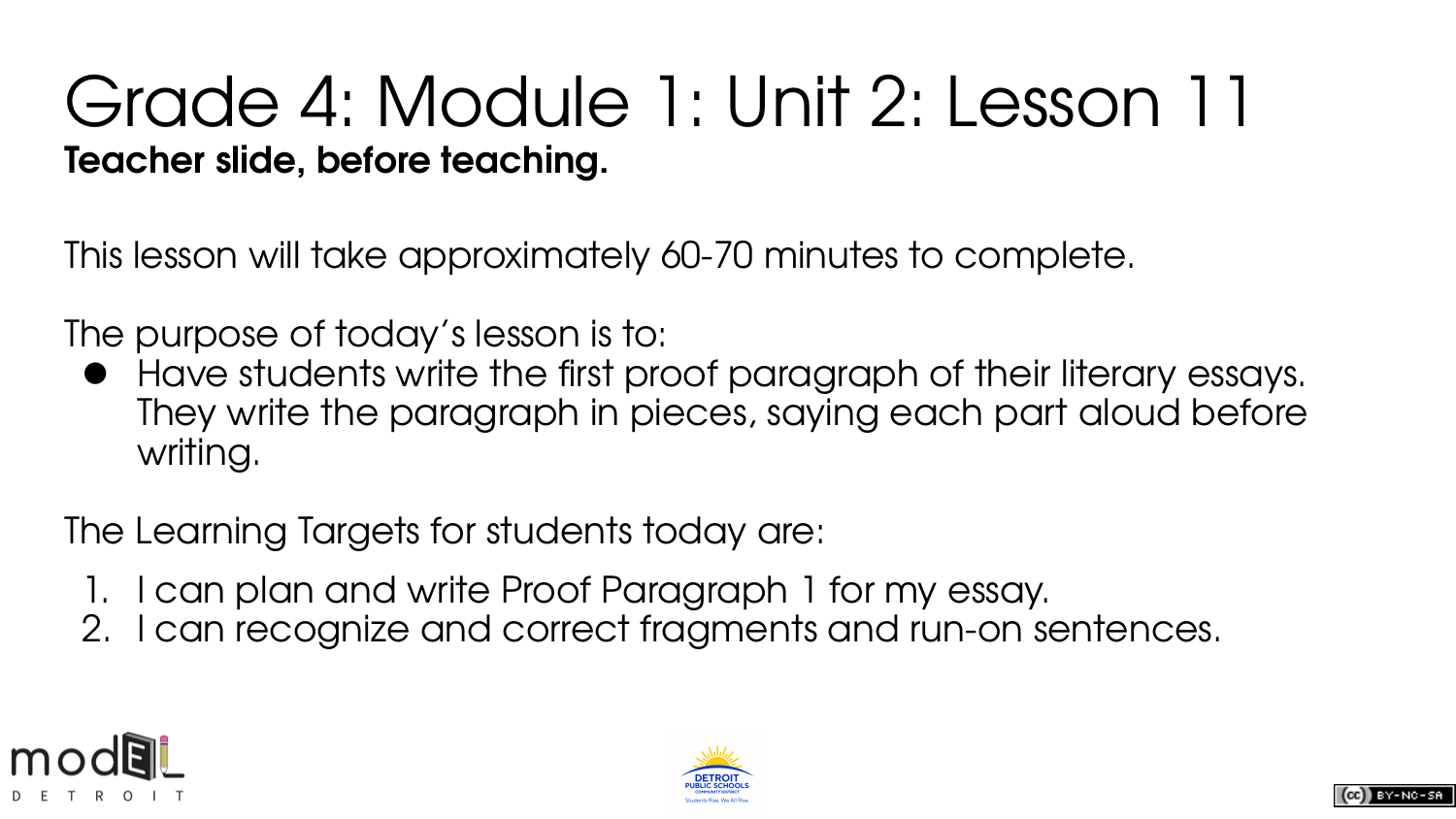

# Grade 4: Module 1: Unit 2: Lesson 11
Teacher slide, before teaching.
This lesson will take approximately 60-70 minutes to complete.

The purpose of today’s lesson is to:
Have students write the first proof paragraph of their literary essays. They write the paragraph in pieces, saying each part aloud before writing.

The Learning Targets for students today are:
I can plan and write Proof Paragraph 1 for my essay.
I can recognize and correct fragments and run-on sentences.